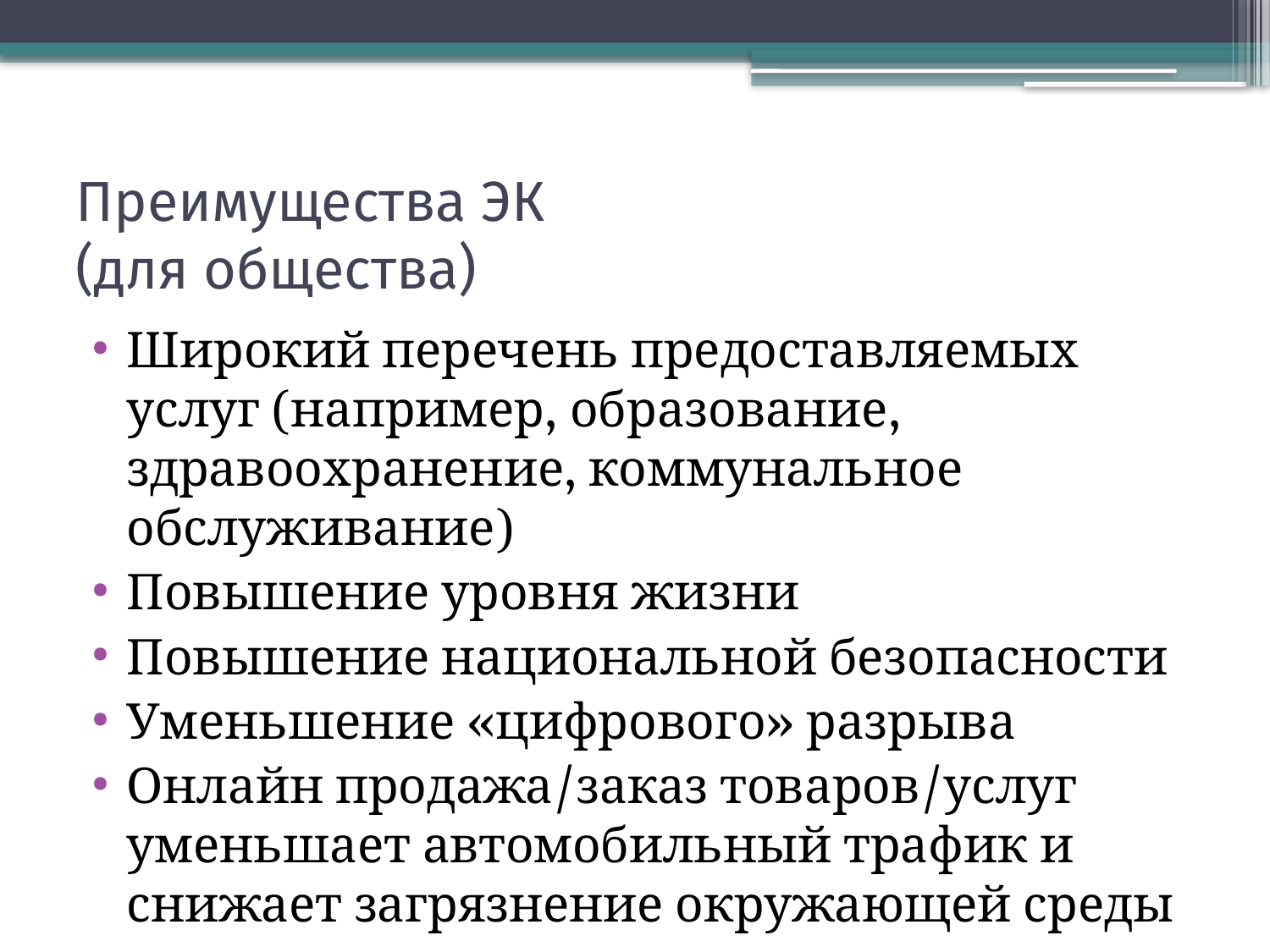

# Преимущества ЭК (для общества)
Широкий перечень предоставляемых услуг (например, образование, здравоохранение, коммунальное обслуживание)
Повышение уровня жизни
Повышение национальной безопасности
Уменьшение «цифрового» разрыва
Онлайн продажа/заказ товаров/услуг уменьшает автомобильный трафик и снижает загрязнение окружающей среды